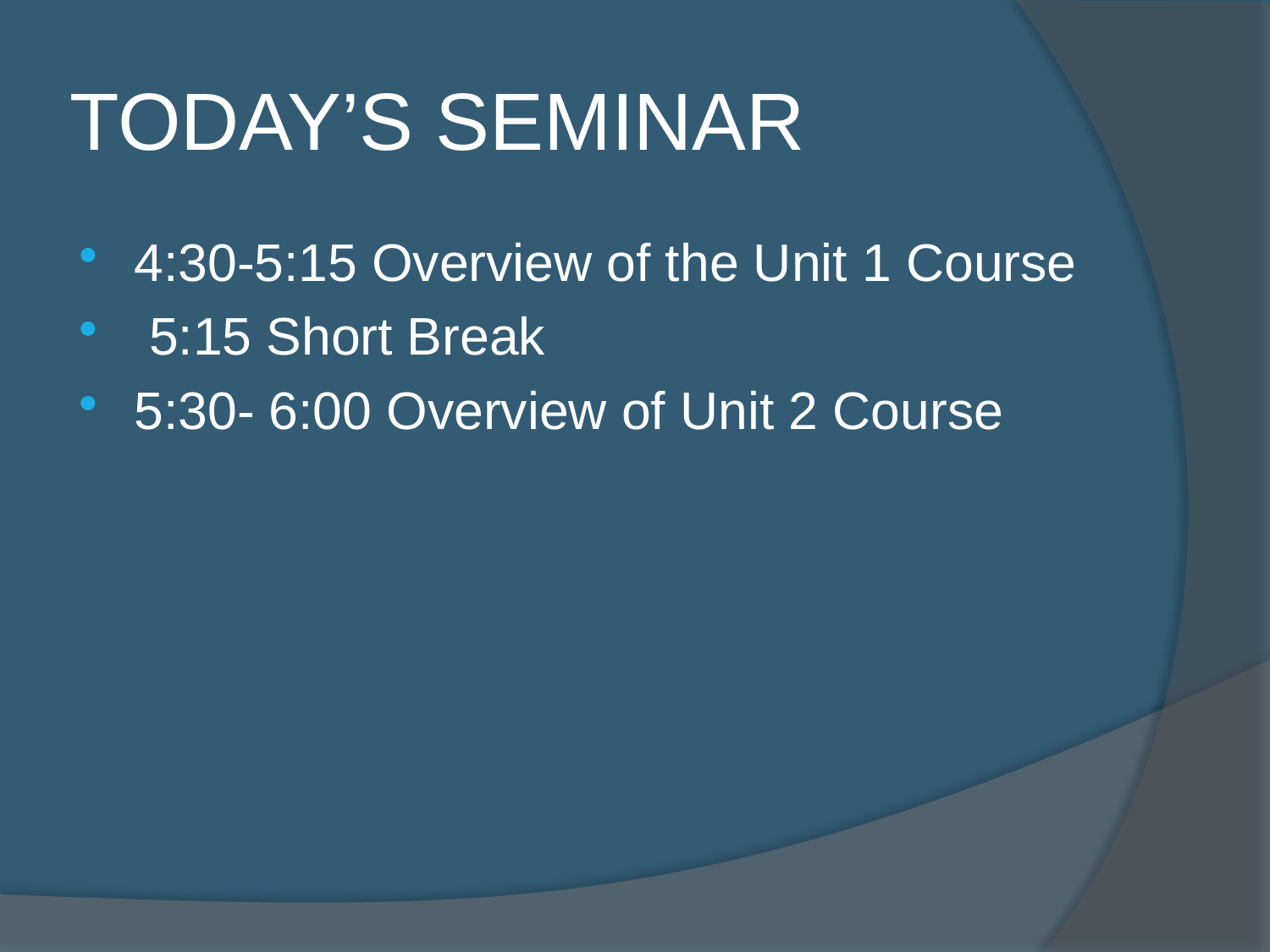

# TODAY’S SEMINAR
4:30-5:15 Overview of the Unit 1 Course
 5:15 Short Break
5:30- 6:00 Overview of Unit 2 Course